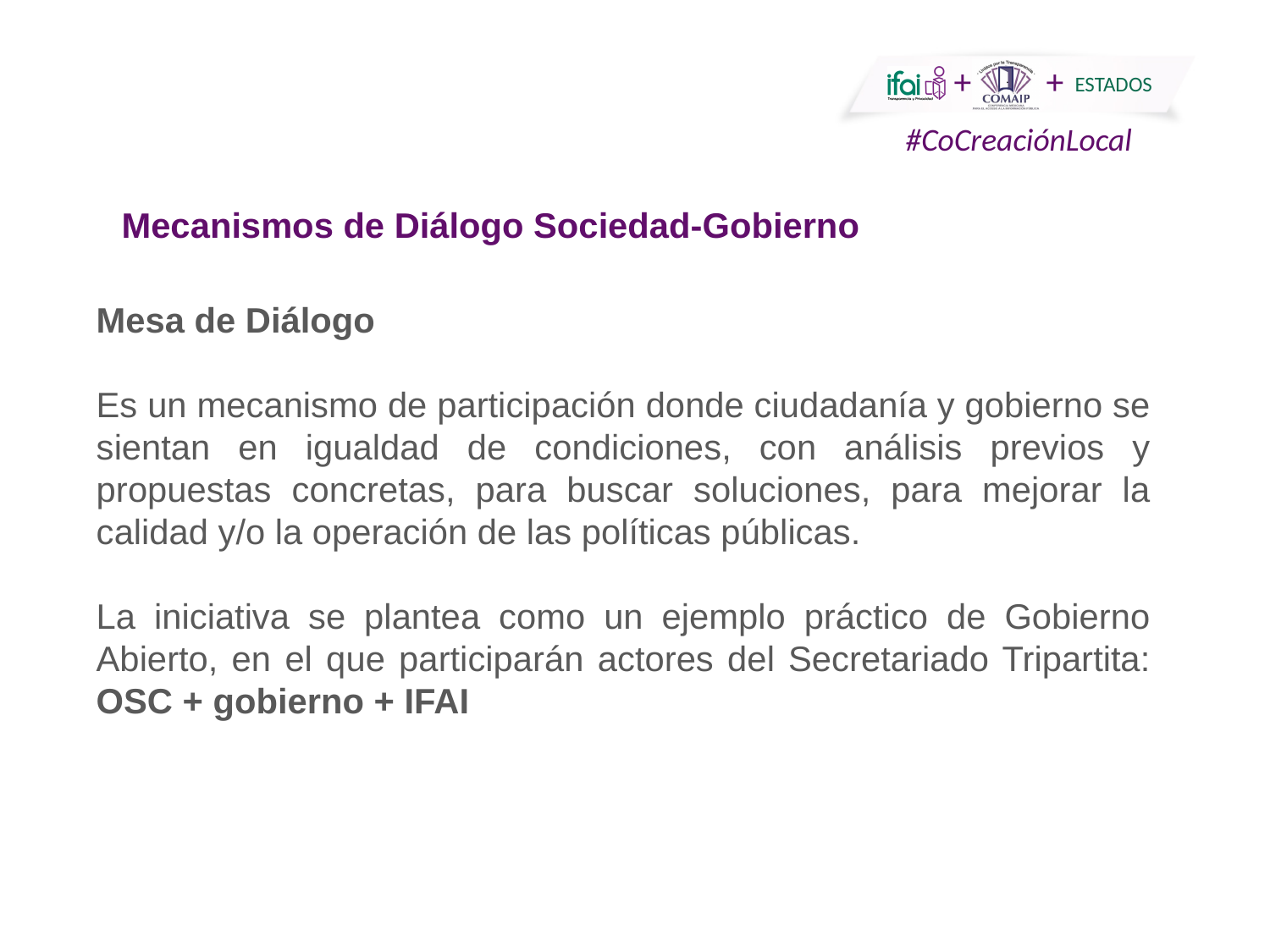

Mecanismos de Diálogo Sociedad-Gobierno
Mesa de Diálogo
Es un mecanismo de participación donde ciudadanía y gobierno se sientan en igualdad de condiciones, con análisis previos y propuestas concretas, para buscar soluciones, para mejorar la calidad y/o la operación de las políticas públicas.

La iniciativa se plantea como un ejemplo práctico de Gobierno Abierto, en el que participarán actores del Secretariado Tripartita: OSC + gobierno + IFAI